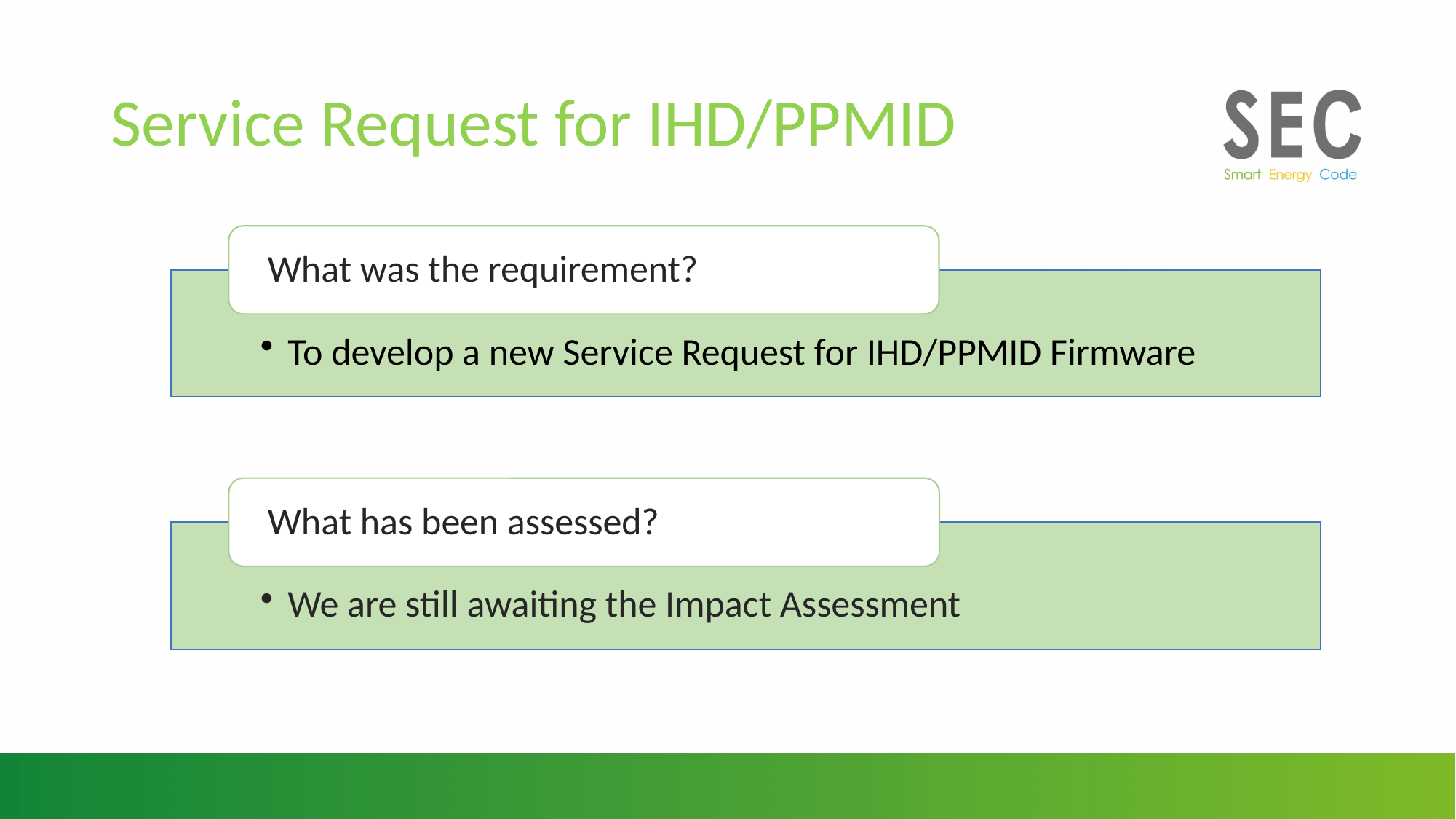

# Service Request for IHD/PPMID
To develop a new Service Request for IHD/PPMID Firmware
What was the requirement?

We are still awaiting the Impact Assessment
What has been assessed?